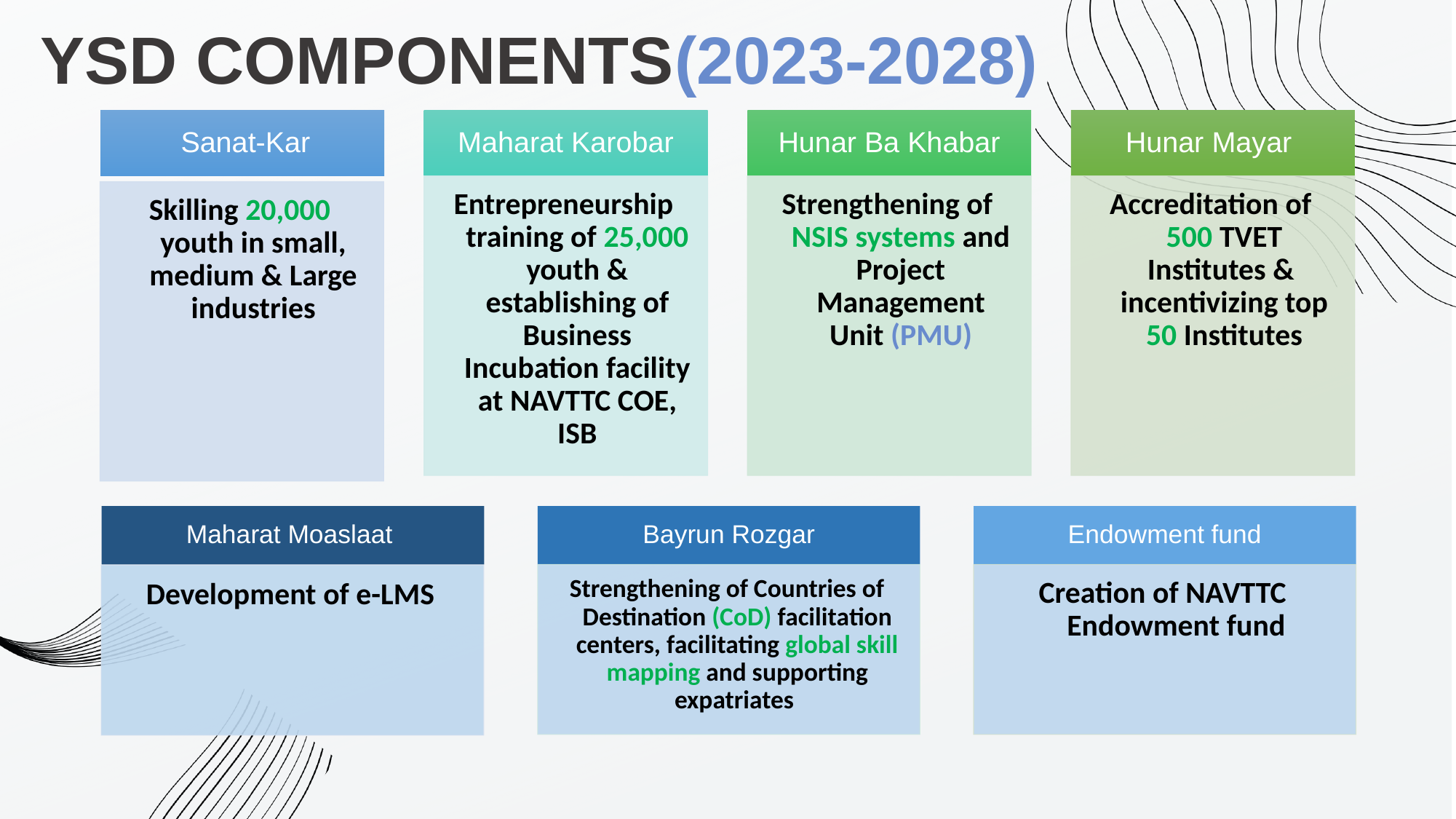

YSD COMPONENTS(2023-2028)
 Sanat-Kar
Skilling 20,000 youth in small, medium & Large industries
Maharat Karobar
Entrepreneurship training of 25,000 youth & establishing of Business Incubation facility at NAVTTC COE, ISB
Hunar Ba Khabar
Strengthening of NSIS systems and Project Management Unit (PMU)
Hunar Mayar
Accreditation of 500 TVET Institutes &  incentivizing top 50 Institutes

Maharat Moaslaat
Development of e-LMS
Bayrun Rozgar
Strengthening of Countries of Destination (CoD) facilitation centers, facilitating global skill mapping and supporting expatriates
Endowment fund
Creation of NAVTTC Endowment fund